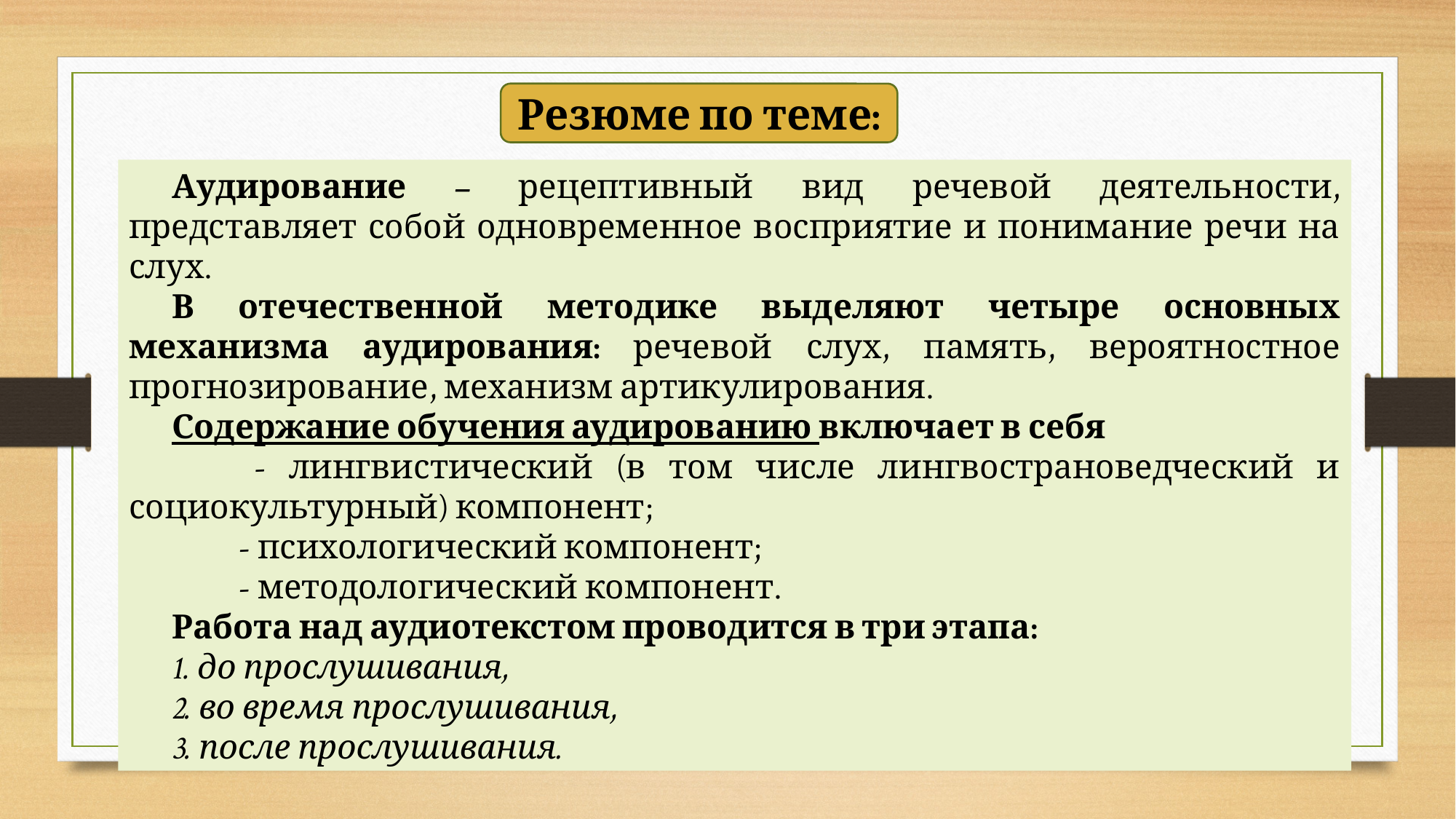

Резюме по теме:

Аудирование – рецептивный вид речевой деятельности, представляет собой одновременное восприятие и понимание речи на слух.
В отечественной методике выделяют четыре основных механизма аудирования: речевой слух, память, вероятностное прогнозирование, механизм артикулирования.
Содержание обучения аудированию включает в себя
 	- лингвистический (в том числе лингвострановедческий и социокультурный) компонент;
	- психологический компонент;
	- методологический компонент.
Работа над аудиотекстом проводится в три этапа:
1. до прослушивания,
2. во время прослушивания,
3. после прослушивания.